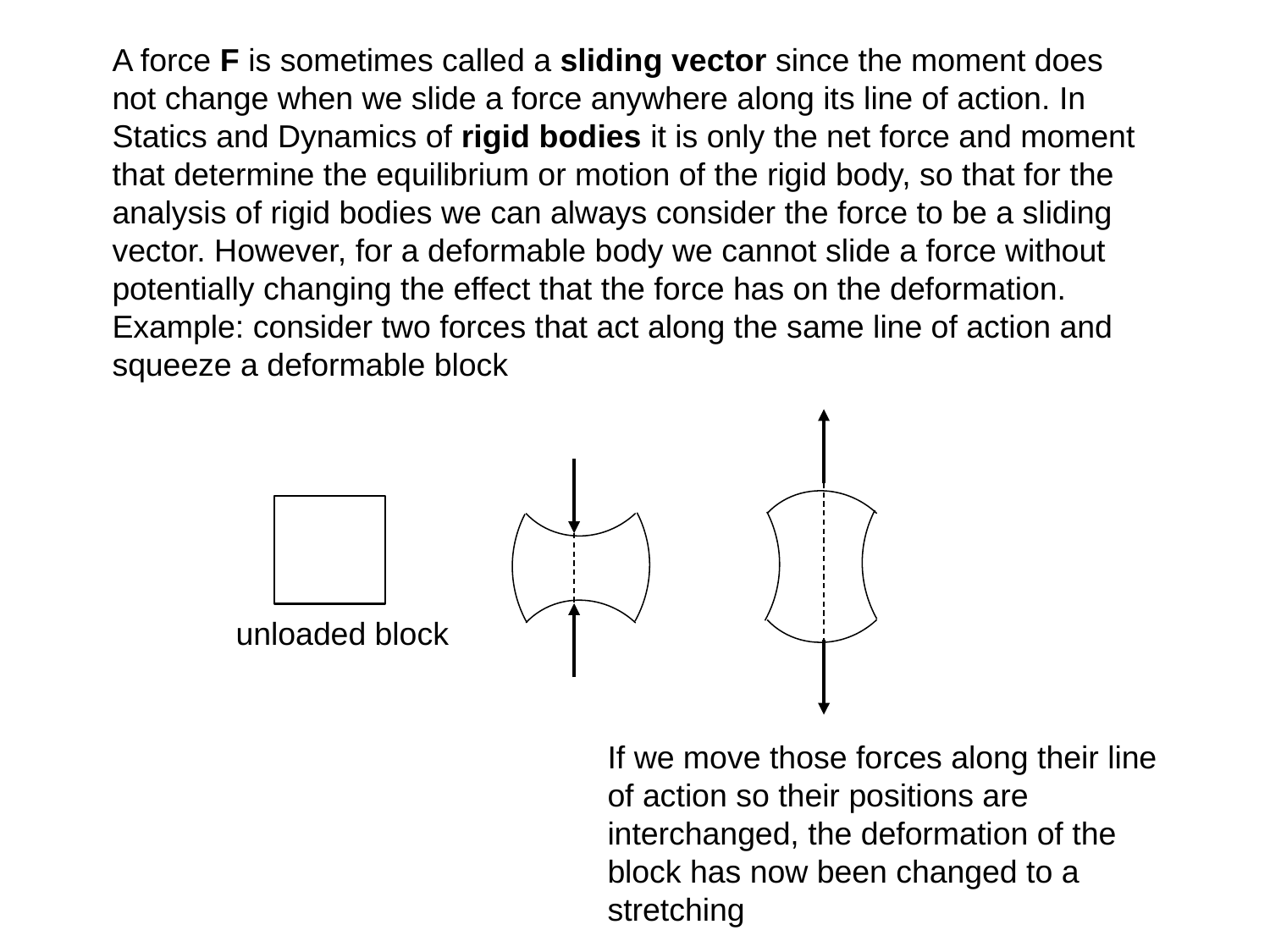

A force F is sometimes called a sliding vector since the moment does not change when we slide a force anywhere along its line of action. In Statics and Dynamics of rigid bodies it is only the net force and moment that determine the equilibrium or motion of the rigid body, so that for the analysis of rigid bodies we can always consider the force to be a sliding vector. However, for a deformable body we cannot slide a force without potentially changing the effect that the force has on the deformation.  Example: consider two forces that act along the same line of action and squeeze a deformable block

unloaded block
If we move those forces along their line
of action so their positions are interchanged, the deformation of the block has now been changed to a stretching